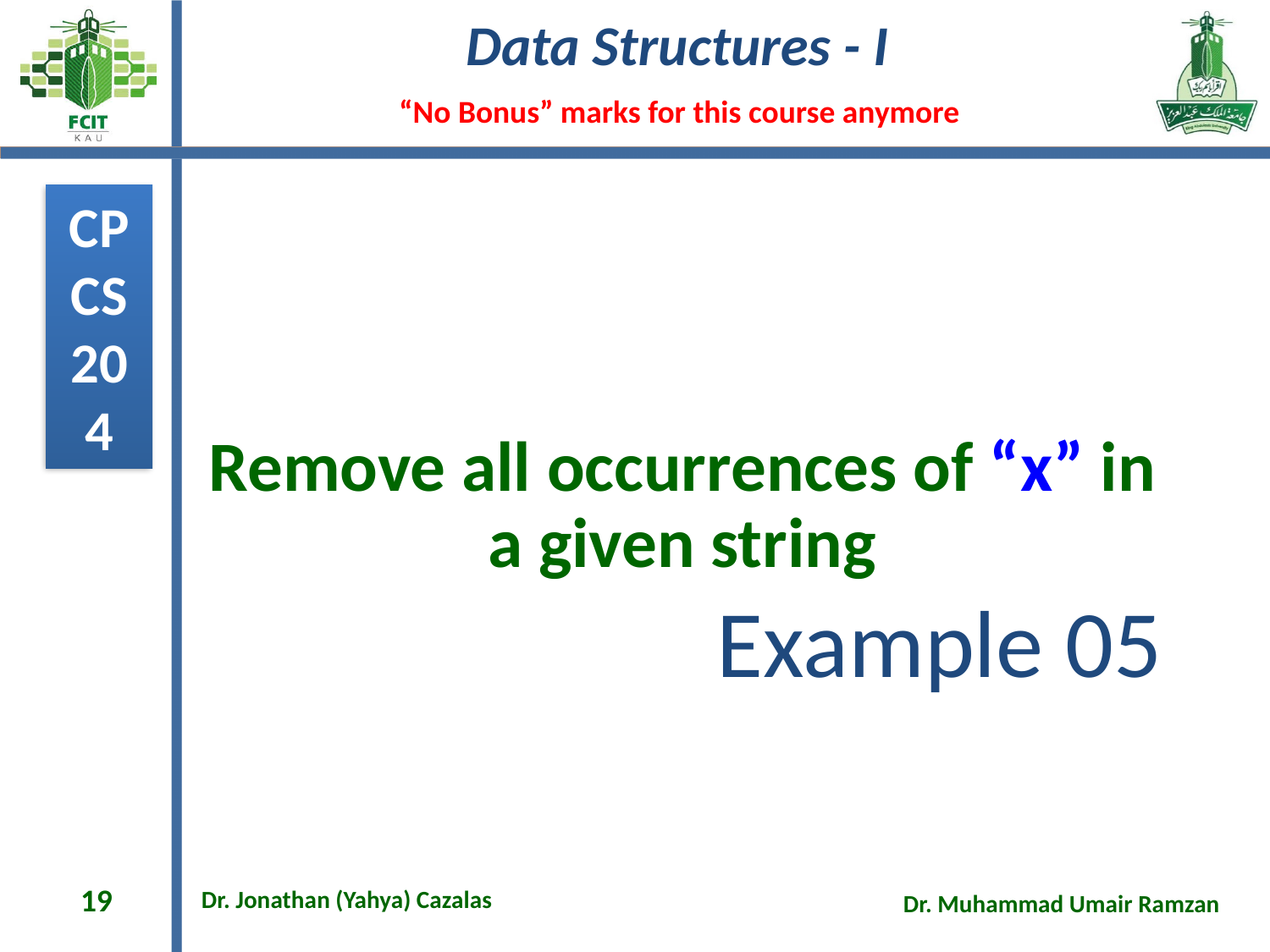

# Remove all occurrences of “x” in a given string
Example 05
19